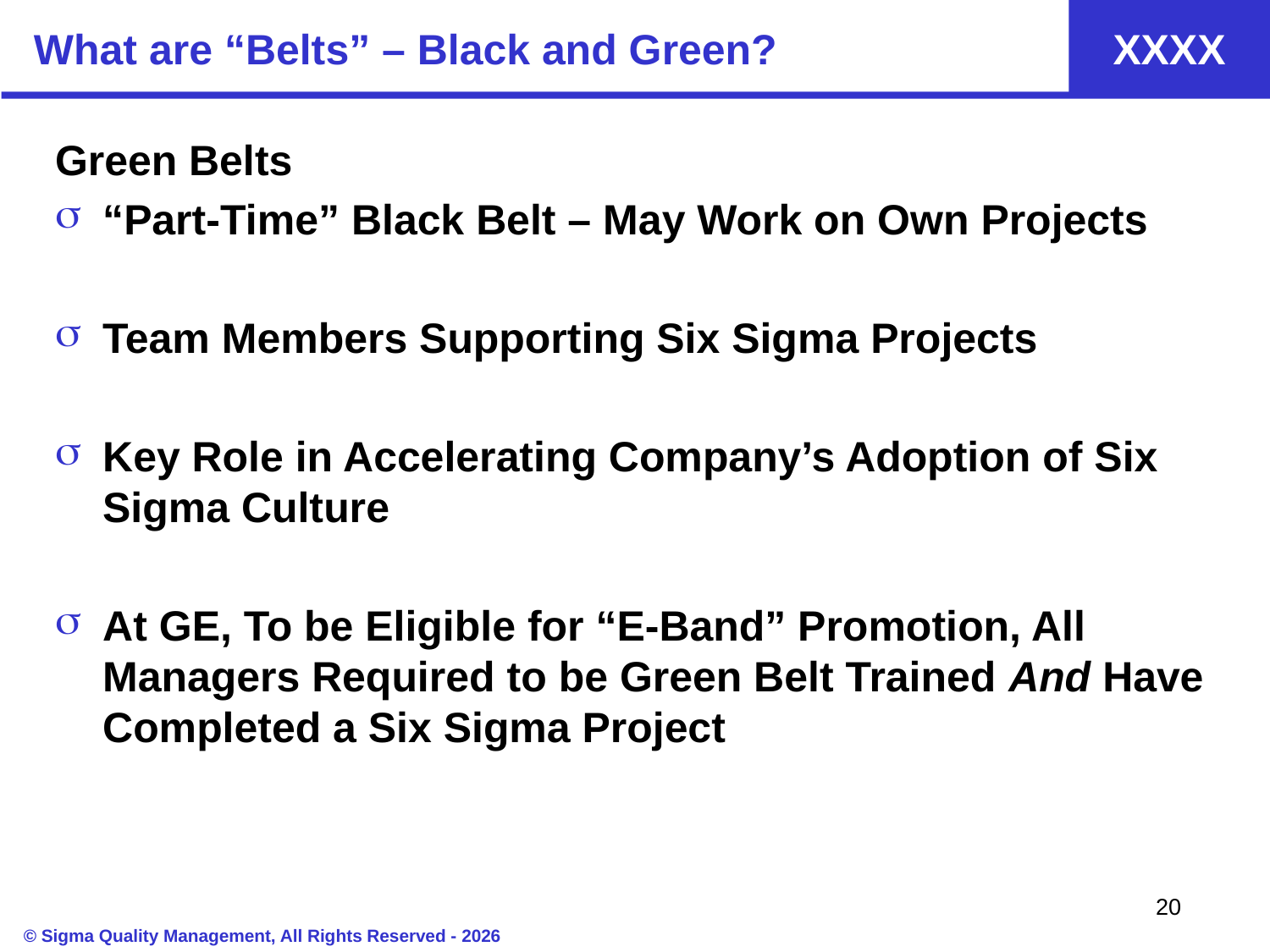

# What are “Belts” – Black and Green?
Green Belts
“Part-Time” Black Belt – May Work on Own Projects

Team Members Supporting Six Sigma Projects

Key Role in Accelerating Company’s Adoption of Six Sigma Culture

At GE, To be Eligible for “E-Band” Promotion, All Managers Required to be Green Belt Trained And Have Completed a Six Sigma Project